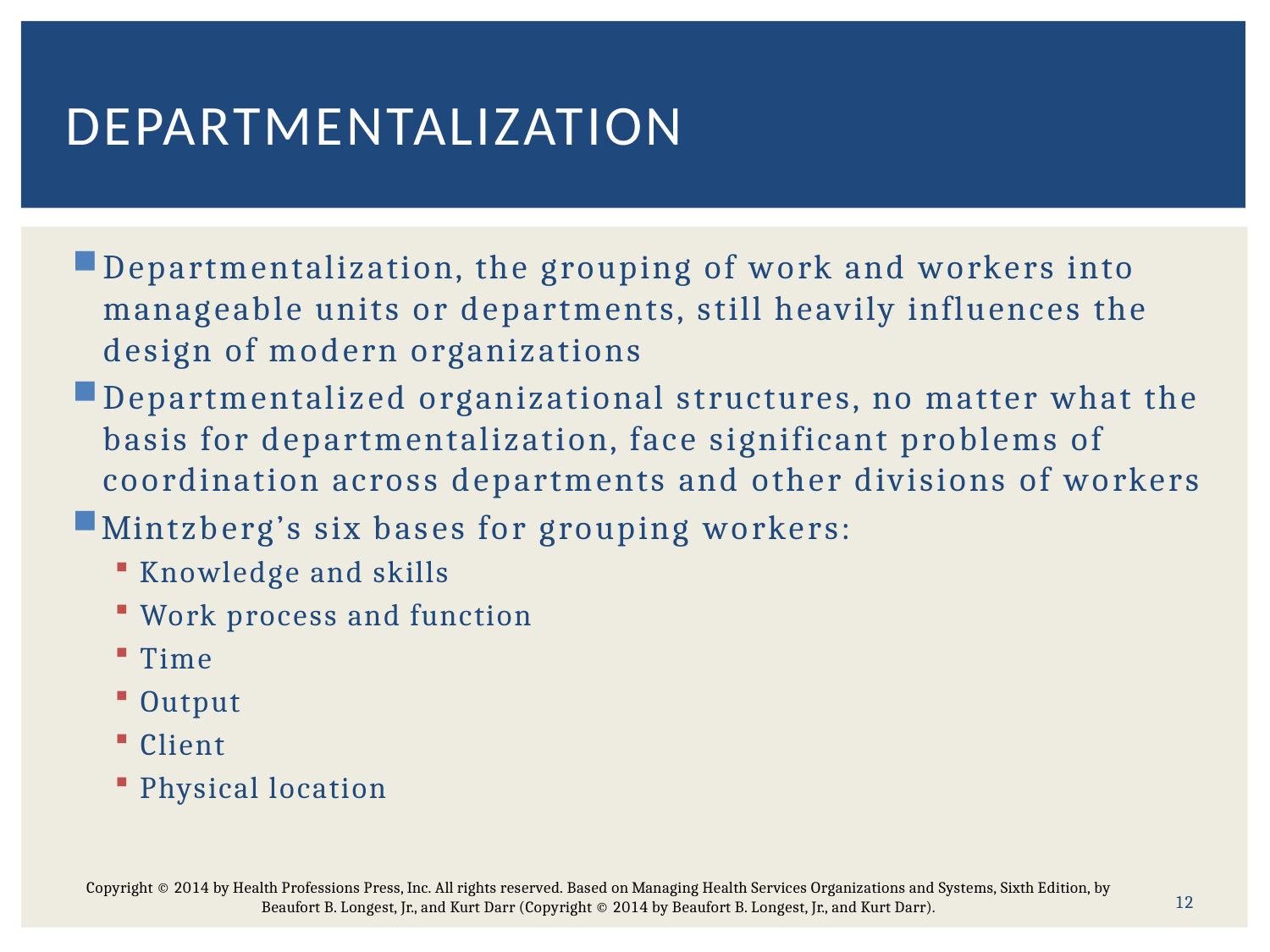

# Departmentalization
Departmentalization, the grouping of work and workers into manageable units or departments, still heavily influences the design of modern organizations
Departmentalized organizational structures, no matter what the basis for departmentalization, face significant problems of coordination across departments and other divisions of workers
Mintzberg’s six bases for grouping workers:
Knowledge and skills
Work process and function
Time
Output
Client
Physical location
12